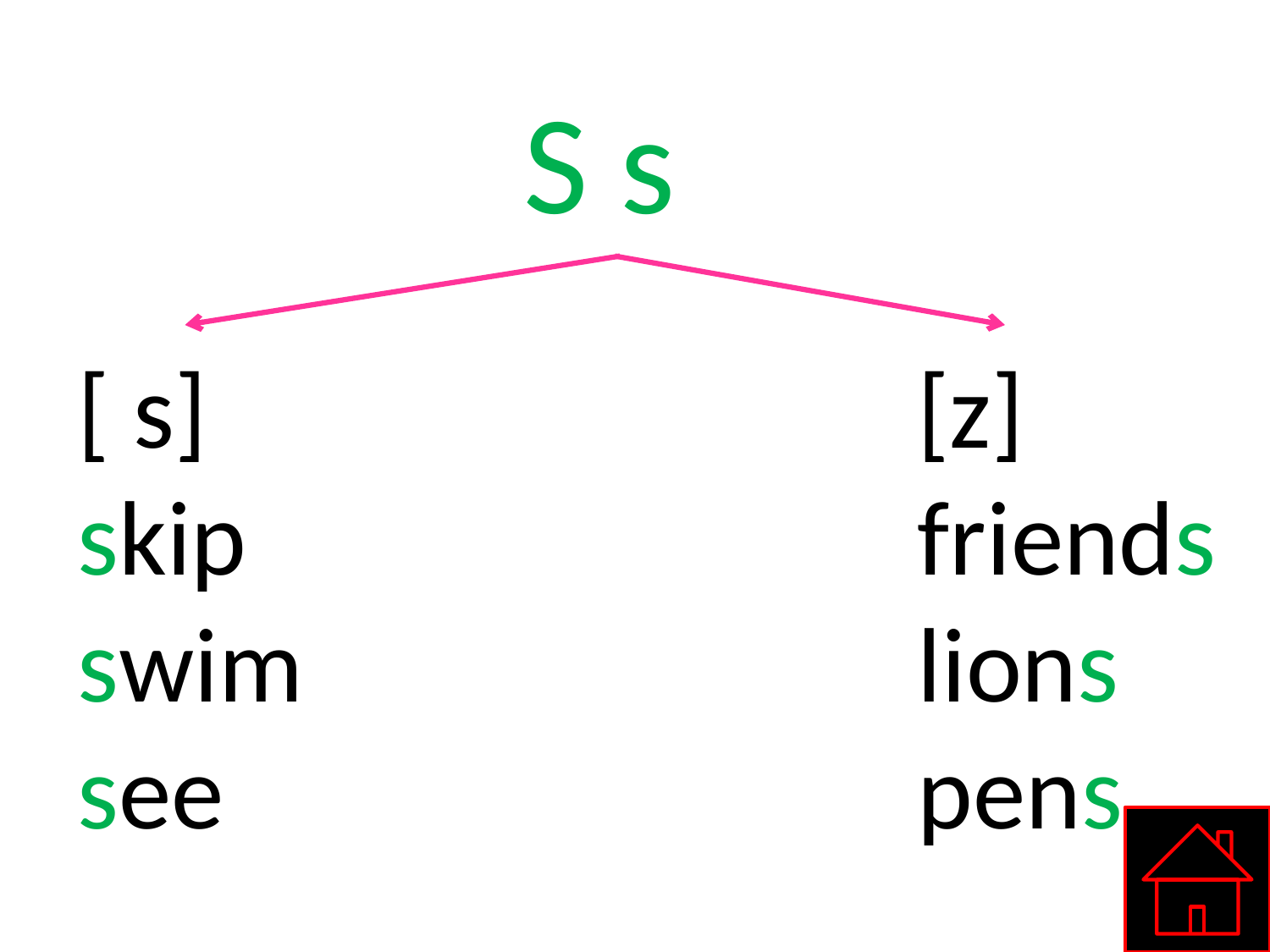

#
S s
[ s]
skip
swim
see

[z]
friends
lions
pens